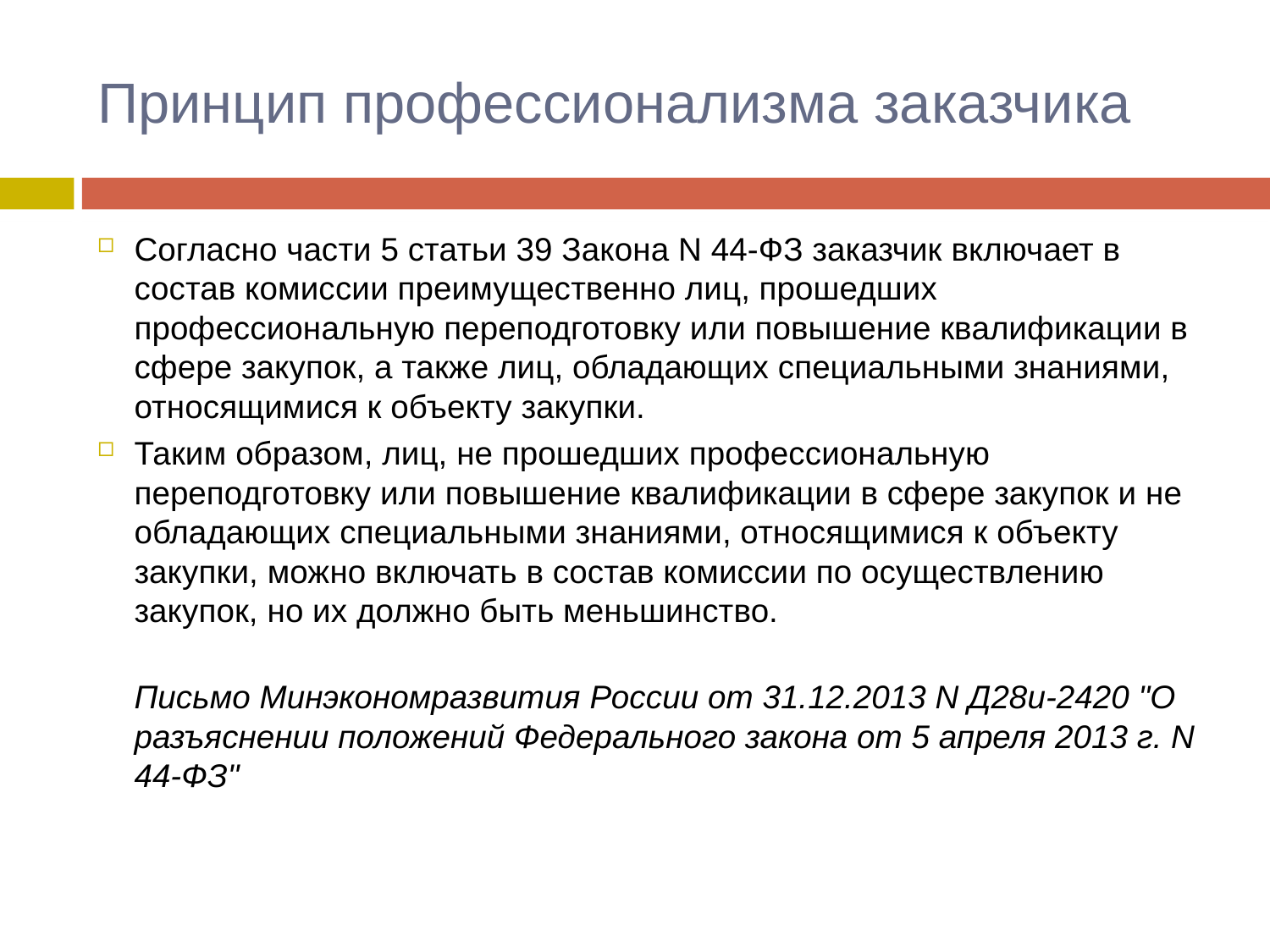

# Принцип профессионализма заказчика
Согласно части 5 статьи 39 Закона N 44-ФЗ заказчик включает в состав комиссии преимущественно лиц, прошедших профессиональную переподготовку или повышение квалификации в сфере закупок, а также лиц, обладающих специальными знаниями, относящимися к объекту закупки.
Таким образом, лиц, не прошедших профессиональную переподготовку или повышение квалификации в сфере закупок и не обладающих специальными знаниями, относящимися к объекту закупки, можно включать в состав комиссии по осуществлению закупок, но их должно быть меньшинство.
Письмо Минэкономразвития России от 31.12.2013 N Д28и-2420 "О разъяснении положений Федерального закона от 5 апреля 2013 г. N 44-ФЗ"